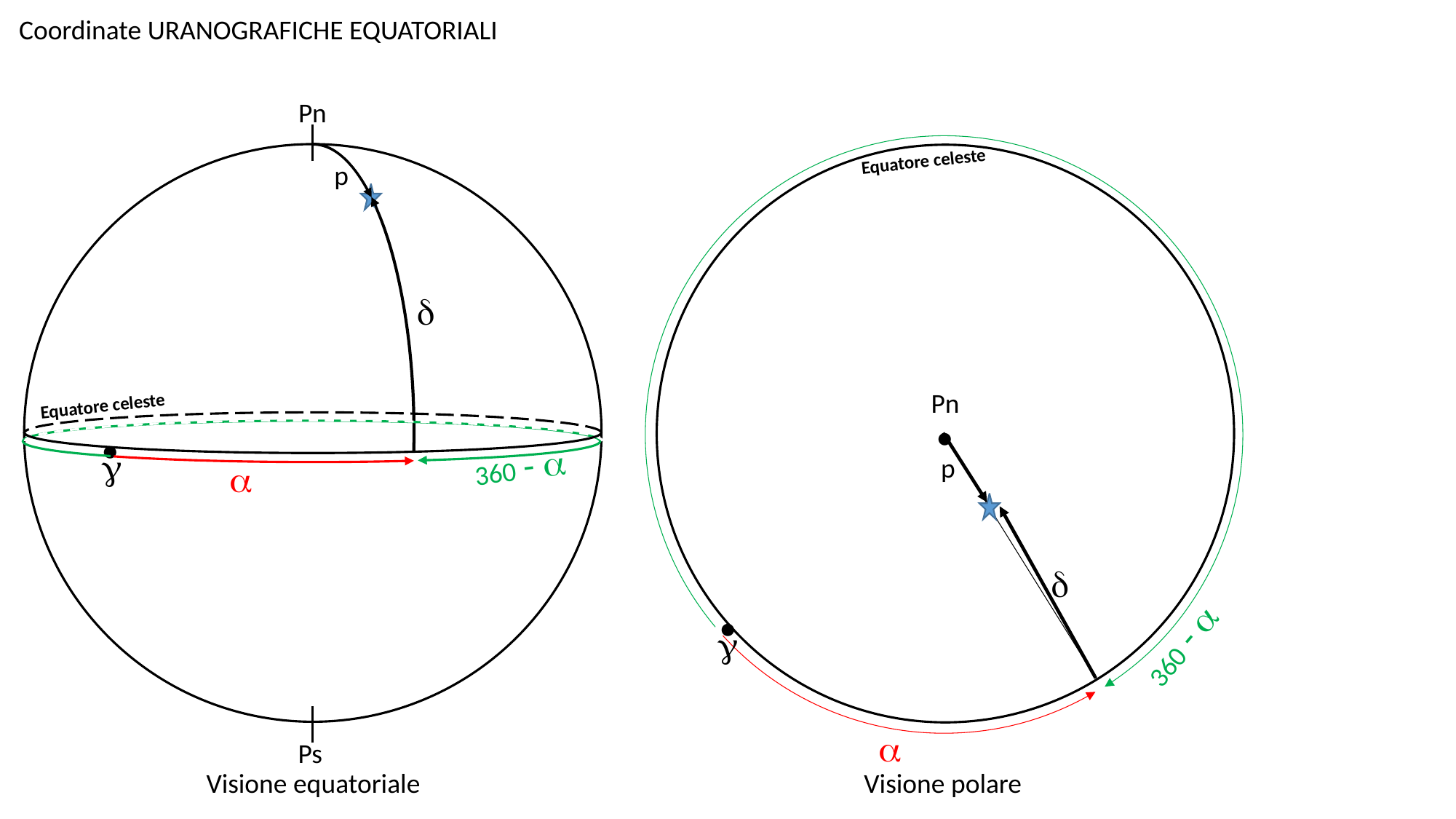

Coordinate URANOGRAFICHE EQUATORIALI
Pn

Equatore celeste

p

δ
Pn
·
Equatore celeste
·

360 - α
γ
p
α

δ
·
γ
360 - α
α
Ps
Visione equatoriale
Visione polare